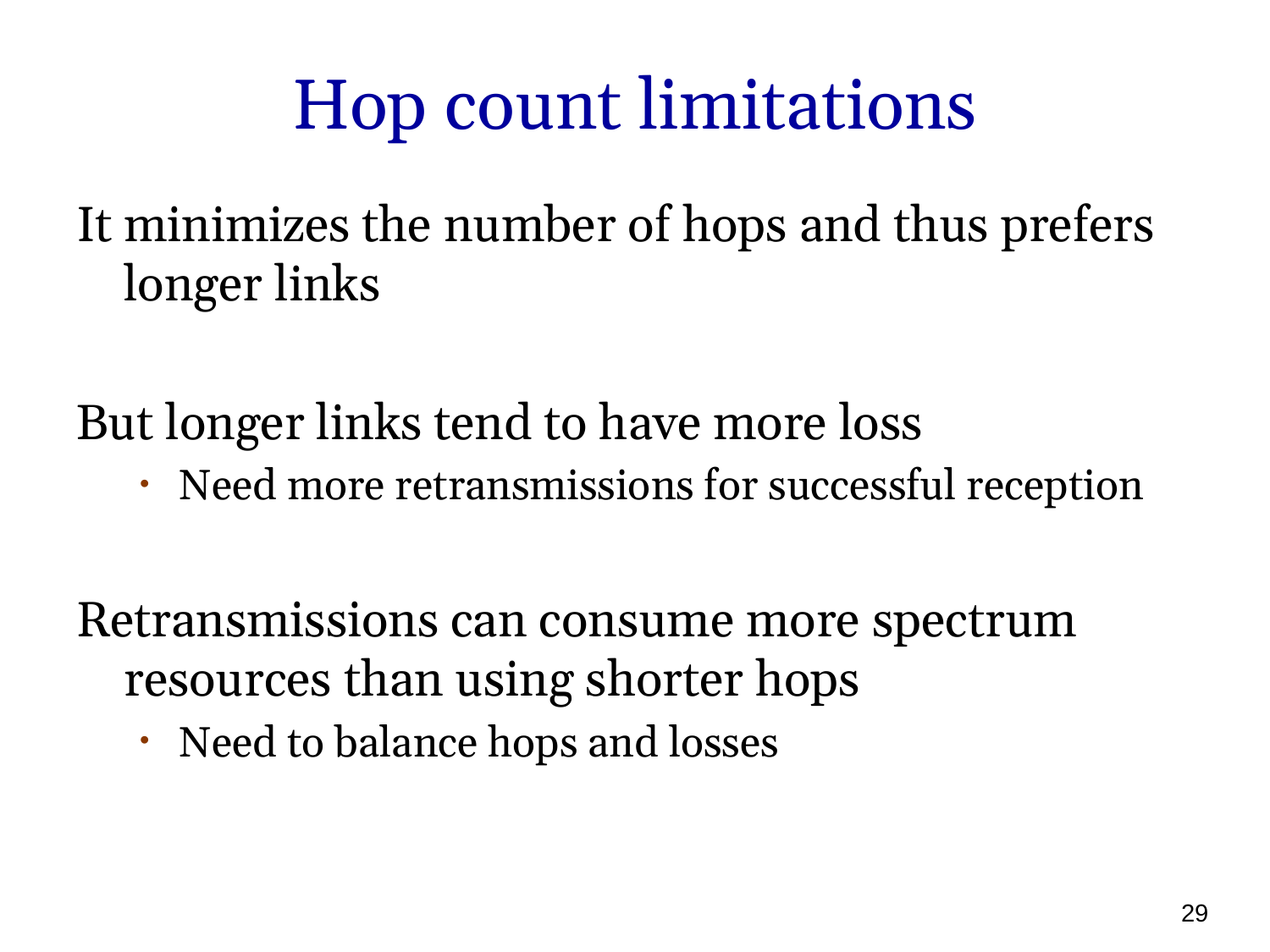

# Hop count limitations
It minimizes the number of hops and thus prefers longer links

But longer links tend to have more loss
Need more retransmissions for successful reception

Retransmissions can consume more spectrum resources than using shorter hops
Need to balance hops and losses
29